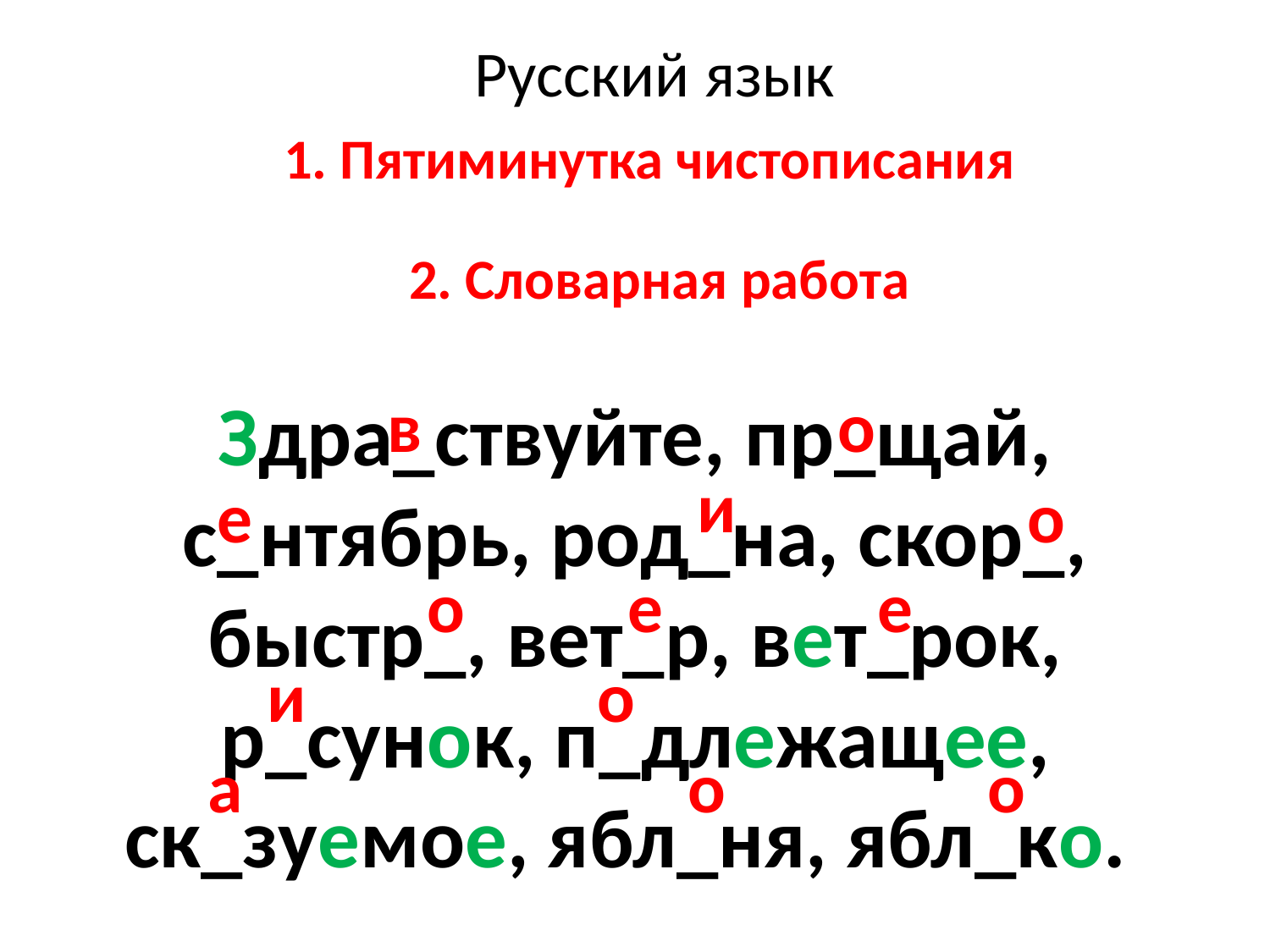

# Русский язык
1. Пятиминутка чистописания
2. Словарная работа
Здра_ствуйте, пр_щай, с_нтябрь, род_на, скор_, быстр_, вет_р, вет_рок, р_сунок, п_длежащее, ск_зуемое, ябл_ня, ябл_ко.
в
о
и
е
о
о
е
е
и
о
а
о
о